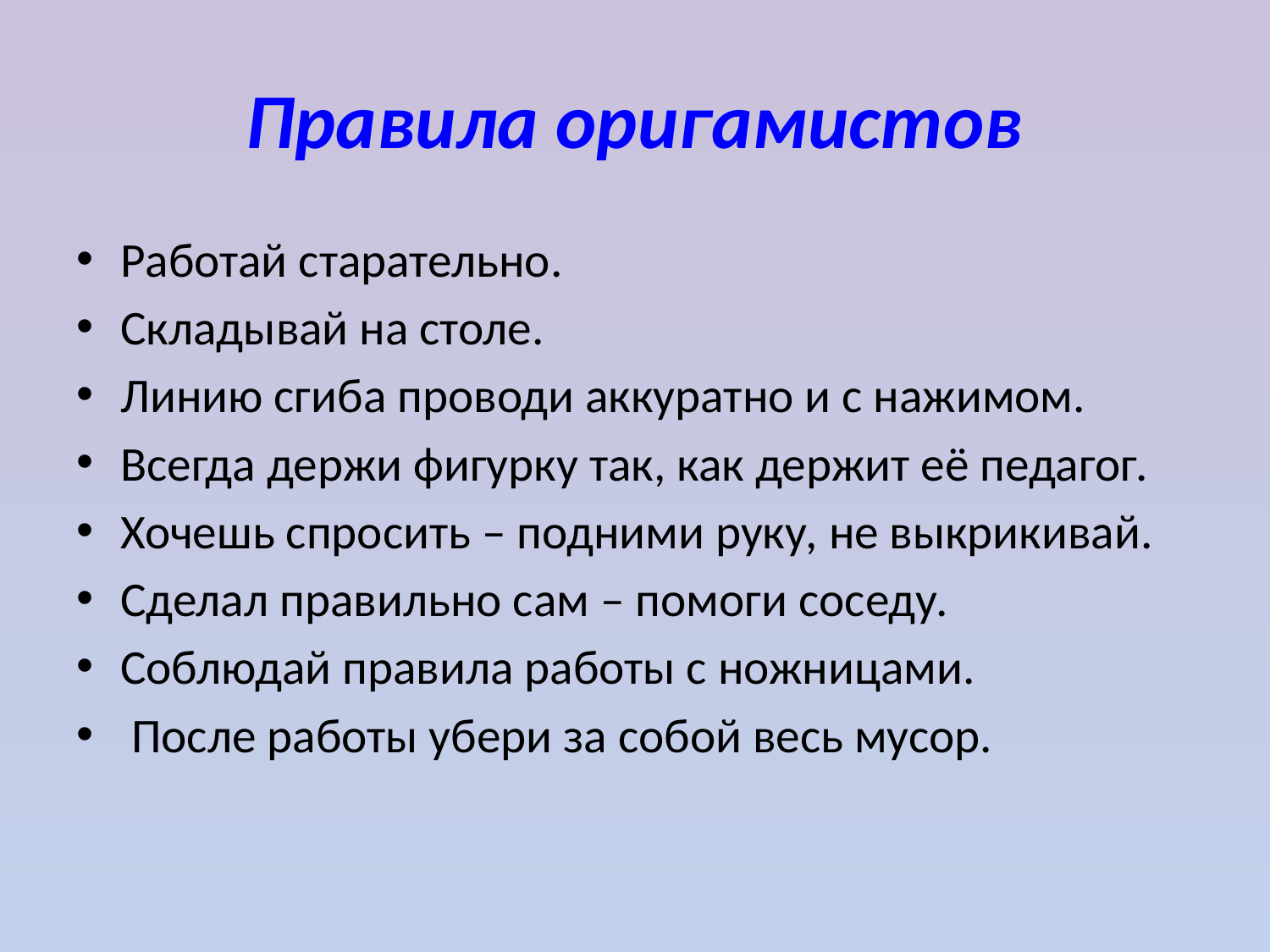

# Правила оригамистов
Работай старательно.
Складывай на столе.
Линию сгиба проводи аккуратно и с нажимом.
Всегда держи фигурку так, как держит её педагог.
Хочешь спросить – подними руку, не выкрикивай.
Сделал правильно сам – помоги соседу.
Соблюдай правила работы с ножницами.
 После работы убери за собой весь мусор.